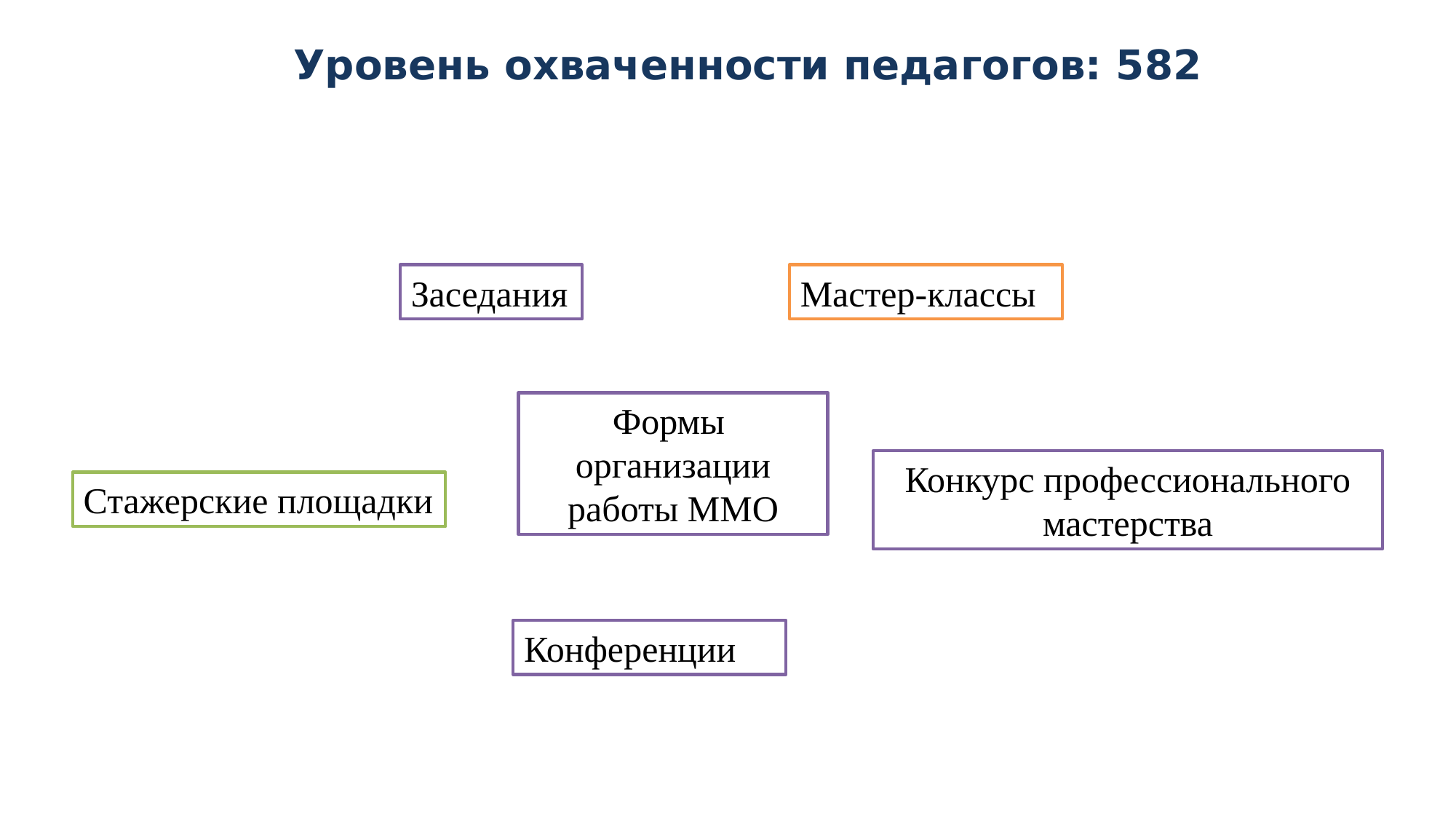

# Уровень охваченности педагогов: 582
Заседания
Мастер-классы
Формы  организации работы ММО
Конкурс профессионального мастерства

Стажерские площадки
Конференции